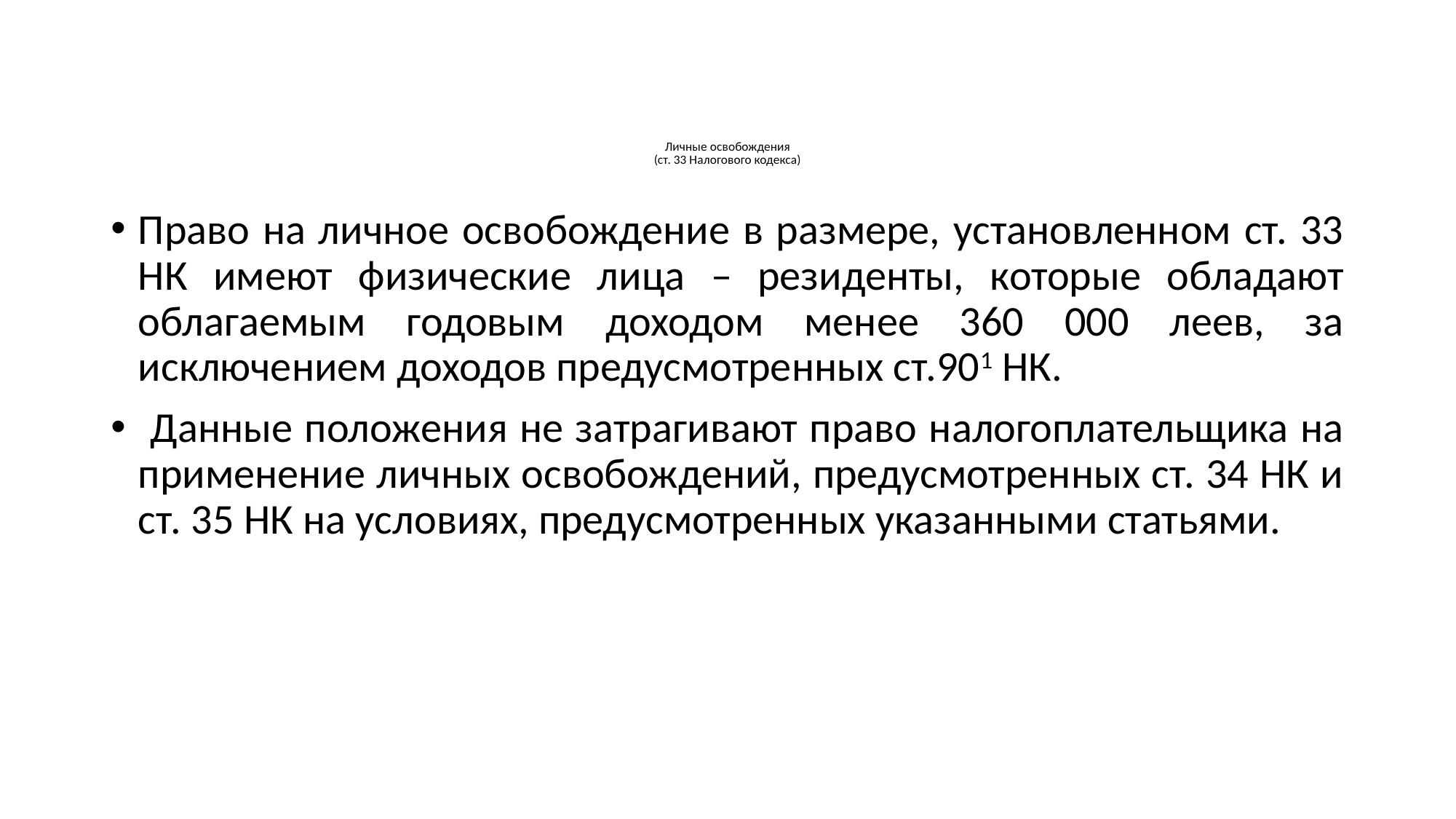

# Личные освобождения (ст. 33 Налогового кодекса)
Право на личное освобождение в размере, установленном ст. 33 НК имеют физические лица – резиденты, которые обладают облагаемым годовым доходом менее 360 000 леев, за исключением доходов предусмотренных ст.901 НК.
 Данные положения не затрагивают право налогоплательщика на применение личных освобождений, предусмотренных ст. 34 НК и ст. 35 НК на условиях, предусмотренных указанными статьями.